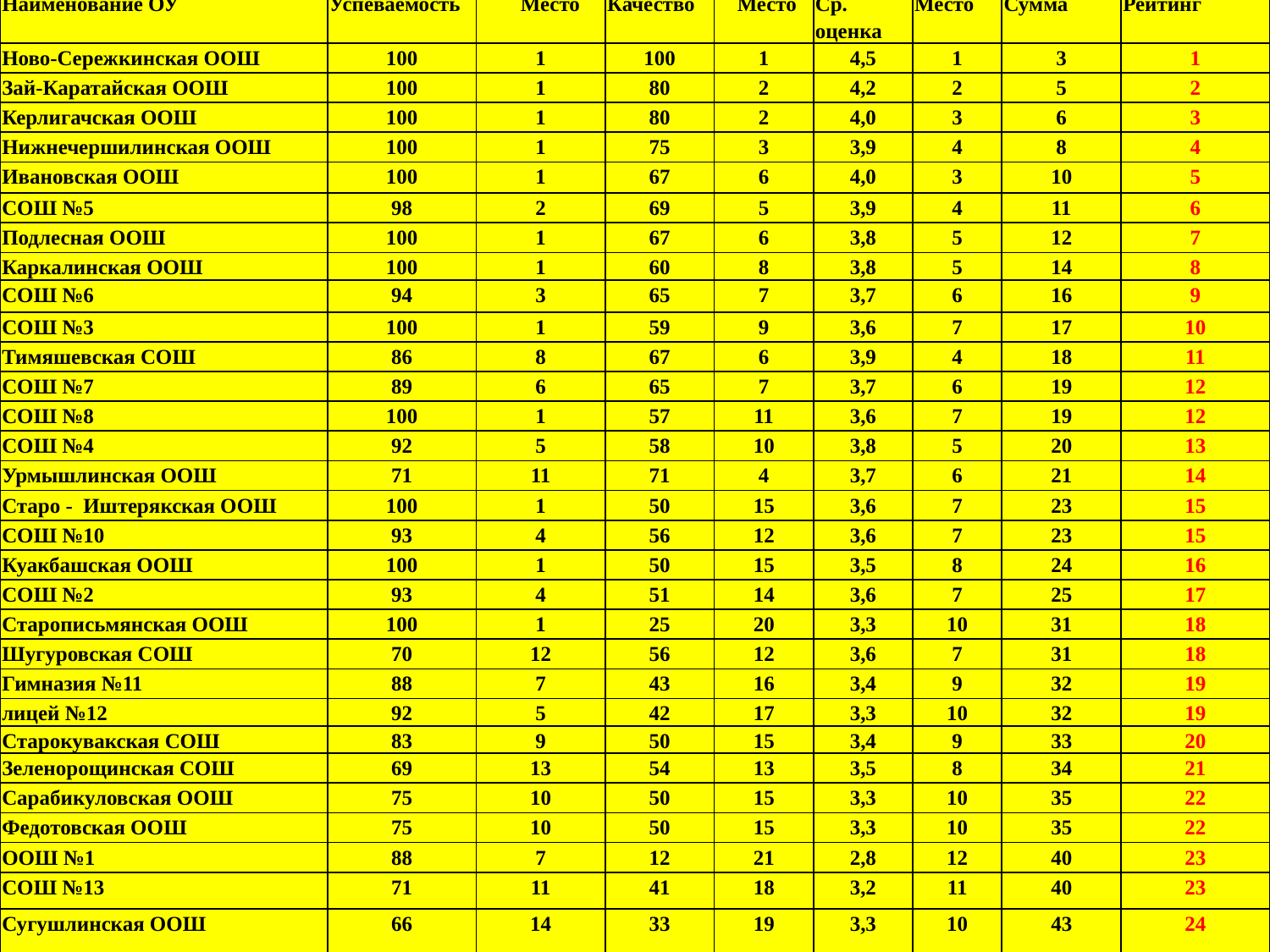

#
| Наименование ОУ | Успеваемость | Место | Качество | Место | Ср. оценка | Место | Сумма | Рейтинг |
| --- | --- | --- | --- | --- | --- | --- | --- | --- |
| Ново-Сережкинская ООШ | 100 | 1 | 100 | 1 | 4,5 | 1 | 3 | 1 |
| Зай-Каратайская ООШ | 100 | 1 | 80 | 2 | 4,2 | 2 | 5 | 2 |
| Керлигачская ООШ | 100 | 1 | 80 | 2 | 4,0 | 3 | 6 | 3 |
| Нижнечершилинская ООШ | 100 | 1 | 75 | 3 | 3,9 | 4 | 8 | 4 |
| Ивановская ООШ | 100 | 1 | 67 | 6 | 4,0 | 3 | 10 | 5 |
| СОШ №5 | 98 | 2 | 69 | 5 | 3,9 | 4 | 11 | 6 |
| Подлесная ООШ | 100 | 1 | 67 | 6 | 3,8 | 5 | 12 | 7 |
| Каркалинская ООШ | 100 | 1 | 60 | 8 | 3,8 | 5 | 14 | 8 |
| СОШ №6 | 94 | 3 | 65 | 7 | 3,7 | 6 | 16 | 9 |
| СОШ №3 | 100 | 1 | 59 | 9 | 3,6 | 7 | 17 | 10 |
| Тимяшевская СОШ | 86 | 8 | 67 | 6 | 3,9 | 4 | 18 | 11 |
| СОШ №7 | 89 | 6 | 65 | 7 | 3,7 | 6 | 19 | 12 |
| СОШ №8 | 100 | 1 | 57 | 11 | 3,6 | 7 | 19 | 12 |
| СОШ №4 | 92 | 5 | 58 | 10 | 3,8 | 5 | 20 | 13 |
| Урмышлинская ООШ | 71 | 11 | 71 | 4 | 3,7 | 6 | 21 | 14 |
| Старо - Иштерякская ООШ | 100 | 1 | 50 | 15 | 3,6 | 7 | 23 | 15 |
| СОШ №10 | 93 | 4 | 56 | 12 | 3,6 | 7 | 23 | 15 |
| Куакбашская ООШ | 100 | 1 | 50 | 15 | 3,5 | 8 | 24 | 16 |
| СОШ №2 | 93 | 4 | 51 | 14 | 3,6 | 7 | 25 | 17 |
| Старописьмянская ООШ | 100 | 1 | 25 | 20 | 3,3 | 10 | 31 | 18 |
| Шугуровская СОШ | 70 | 12 | 56 | 12 | 3,6 | 7 | 31 | 18 |
| Гимназия №11 | 88 | 7 | 43 | 16 | 3,4 | 9 | 32 | 19 |
| лицей №12 | 92 | 5 | 42 | 17 | 3,3 | 10 | 32 | 19 |
| Старокувакская СОШ | 83 | 9 | 50 | 15 | 3,4 | 9 | 33 | 20 |
| Зеленорощинская СОШ | 69 | 13 | 54 | 13 | 3,5 | 8 | 34 | 21 |
| Сарабикуловская ООШ | 75 | 10 | 50 | 15 | 3,3 | 10 | 35 | 22 |
| Федотовская ООШ | 75 | 10 | 50 | 15 | 3,3 | 10 | 35 | 22 |
| ООШ №1 | 88 | 7 | 12 | 21 | 2,8 | 12 | 40 | 23 |
| СОШ №13 | 71 | 11 | 41 | 18 | 3,2 | 11 | 40 | 23 |
| Сугушлинская ООШ | 66 | 14 | 33 | 19 | 3,3 | 10 | 43 | 24 |